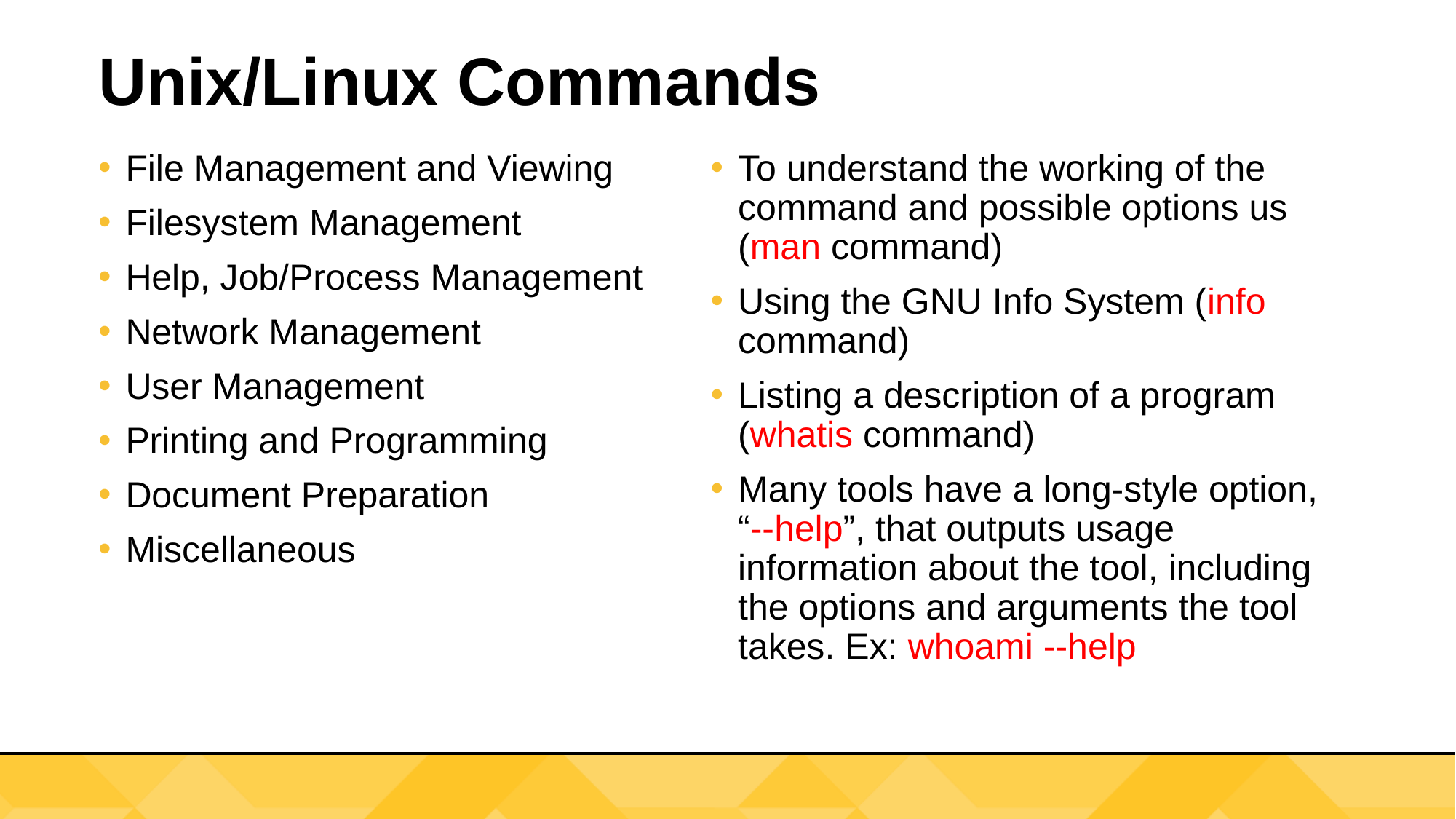

# Unix/Linux Commands
File Management and Viewing
Filesystem Management
Help, Job/Process Management
Network Management
User Management
Printing and Programming
Document Preparation
Miscellaneous
To understand the working of the command and possible options us (man command)
Using the GNU Info System (info command)
Listing a description of a program (whatis command)
Many tools have a long-style option, “--help”, that outputs usage information about the tool, including the options and arguments the tool takes. Ex: whoami --help